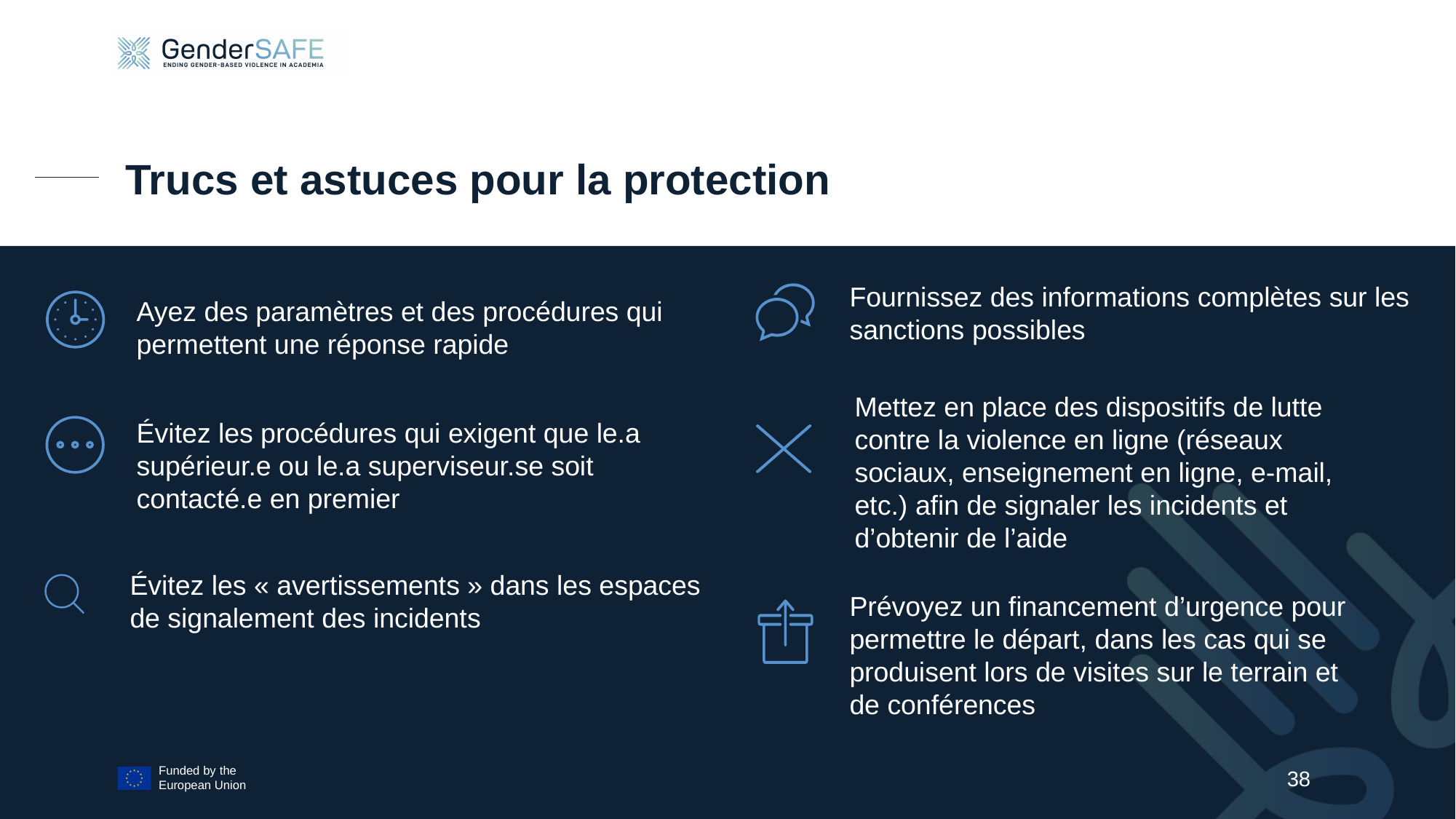

# Trucs et astuces pour la protection
Fournissez des informations complètes sur les sanctions possibles

Ayez des paramètres et des procédures qui permettent une réponse rapide

Mettez en place des dispositifs de lutte contre la violence en ligne (réseaux sociaux, enseignement en ligne, e-mail, etc.) afin de signaler les incidents et d’obtenir de l’aide
Évitez les procédures qui exigent que le.a supérieur.e ou le.a superviseur.se soit contacté.e en premier

Évitez les « avertissements » dans les espaces de signalement des incidents

Prévoyez un financement d’urgence pour permettre le départ, dans les cas qui se produisent lors de visites sur le terrain et de conférences